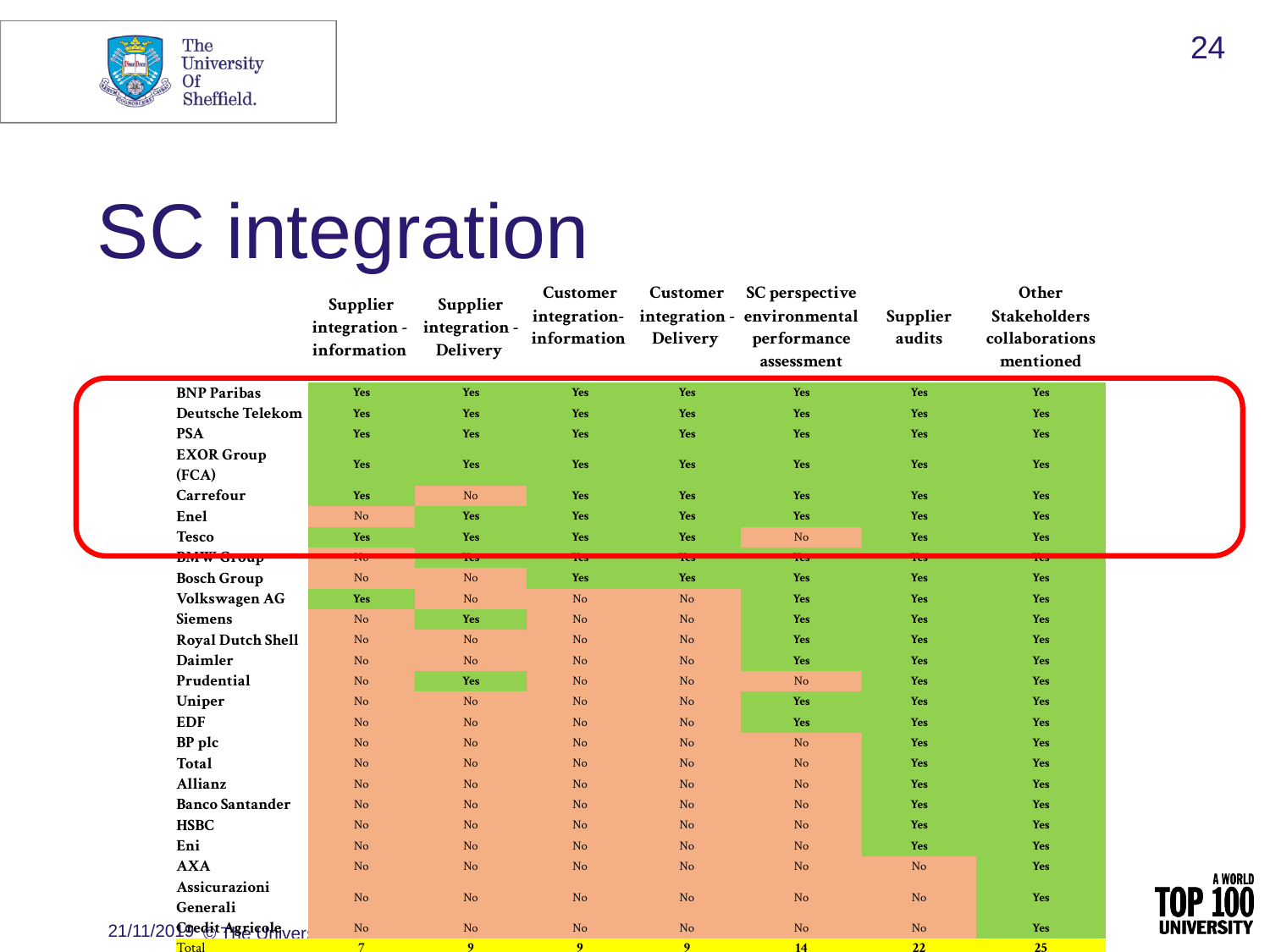

24
# SC integration
|  | Supplier integration - information | Supplier integration - Delivery | Customer integration- information | Customer integration - Delivery | SC perspective environmental performance assessment | Supplier audits | Other Stakeholders collaborations mentioned |
| --- | --- | --- | --- | --- | --- | --- | --- |
| BNP Paribas | Yes | Yes | Yes | Yes | Yes | Yes | Yes |
| Deutsche Telekom | Yes | Yes | Yes | Yes | Yes | Yes | Yes |
| PSA | Yes | Yes | Yes | Yes | Yes | Yes | Yes |
| EXOR Group (FCA) | Yes | Yes | Yes | Yes | Yes | Yes | Yes |
| Carrefour | Yes | No | Yes | Yes | Yes | Yes | Yes |
| Enel | No | Yes | Yes | Yes | Yes | Yes | Yes |
| Tesco | Yes | Yes | Yes | Yes | No | Yes | Yes |
| BMW Group | No | Yes | Yes | Yes | Yes | Yes | Yes |
| Bosch Group | No | No | Yes | Yes | Yes | Yes | Yes |
| Volkswagen AG | Yes | No | No | No | Yes | Yes | Yes |
| Siemens | No | Yes | No | No | Yes | Yes | Yes |
| Royal Dutch Shell | No | No | No | No | Yes | Yes | Yes |
| Daimler | No | No | No | No | Yes | Yes | Yes |
| Prudential | No | Yes | No | No | No | Yes | Yes |
| Uniper | No | No | No | No | Yes | Yes | Yes |
| EDF | No | No | No | No | Yes | Yes | Yes |
| BP plc | No | No | No | No | No | Yes | Yes |
| Total | No | No | No | No | No | Yes | Yes |
| Allianz | No | No | No | No | No | Yes | Yes |
| Banco Santander | No | No | No | No | No | Yes | Yes |
| HSBC | No | No | No | No | No | Yes | Yes |
| Eni | No | No | No | No | No | Yes | Yes |
| AXA | No | No | No | No | No | No | Yes |
| Assicurazioni Generali | No | No | No | No | No | No | Yes |
| Credit Agricole | No | No | No | No | No | No | Yes |
| Total | 7 | 9 | 9 | 9 | 14 | 22 | 25 |

21/11/2019
© The University of Sheffield